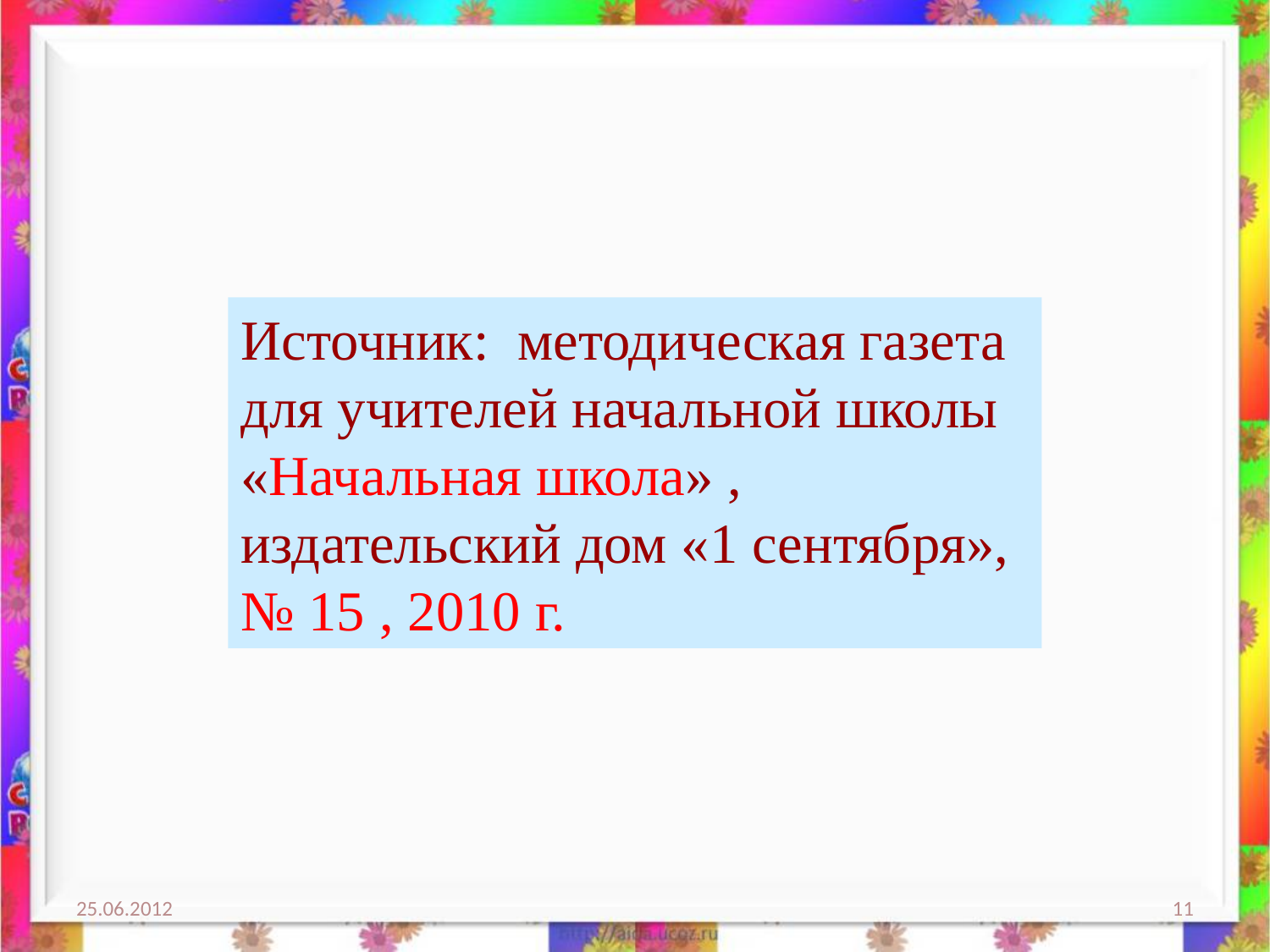

Источник:  методическая газета для учителей начальной школы «Начальная школа» , издательский дом «1 сентября», № 15 , 2010 г.
25.06.2012
11